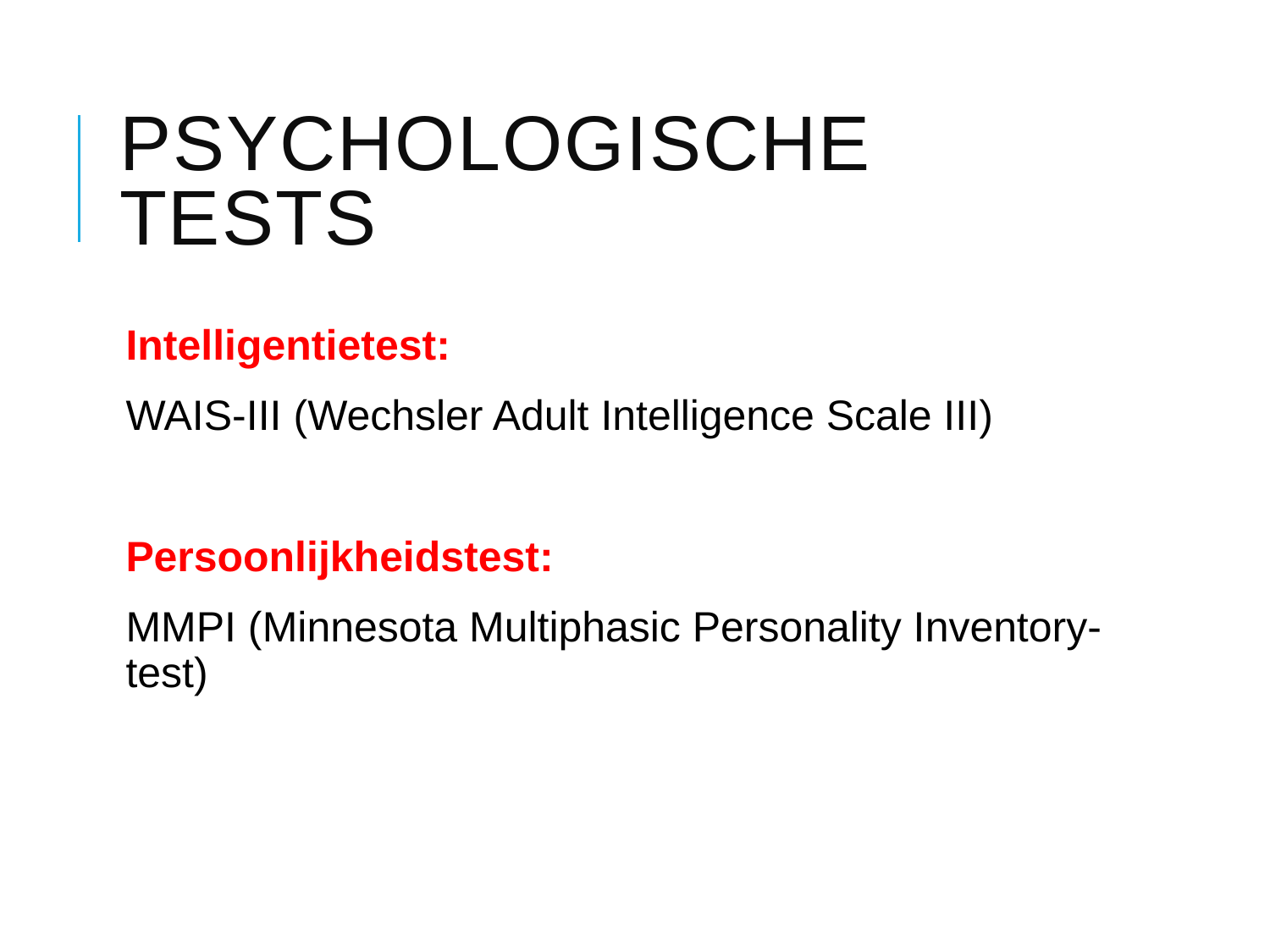

# Psychologische tests
Intelligentietest:
WAIS-III (Wechsler Adult Intelligence Scale III)

Persoonlijkheidstest:
MMPI (Minnesota Multiphasic Personality Inventory-test)